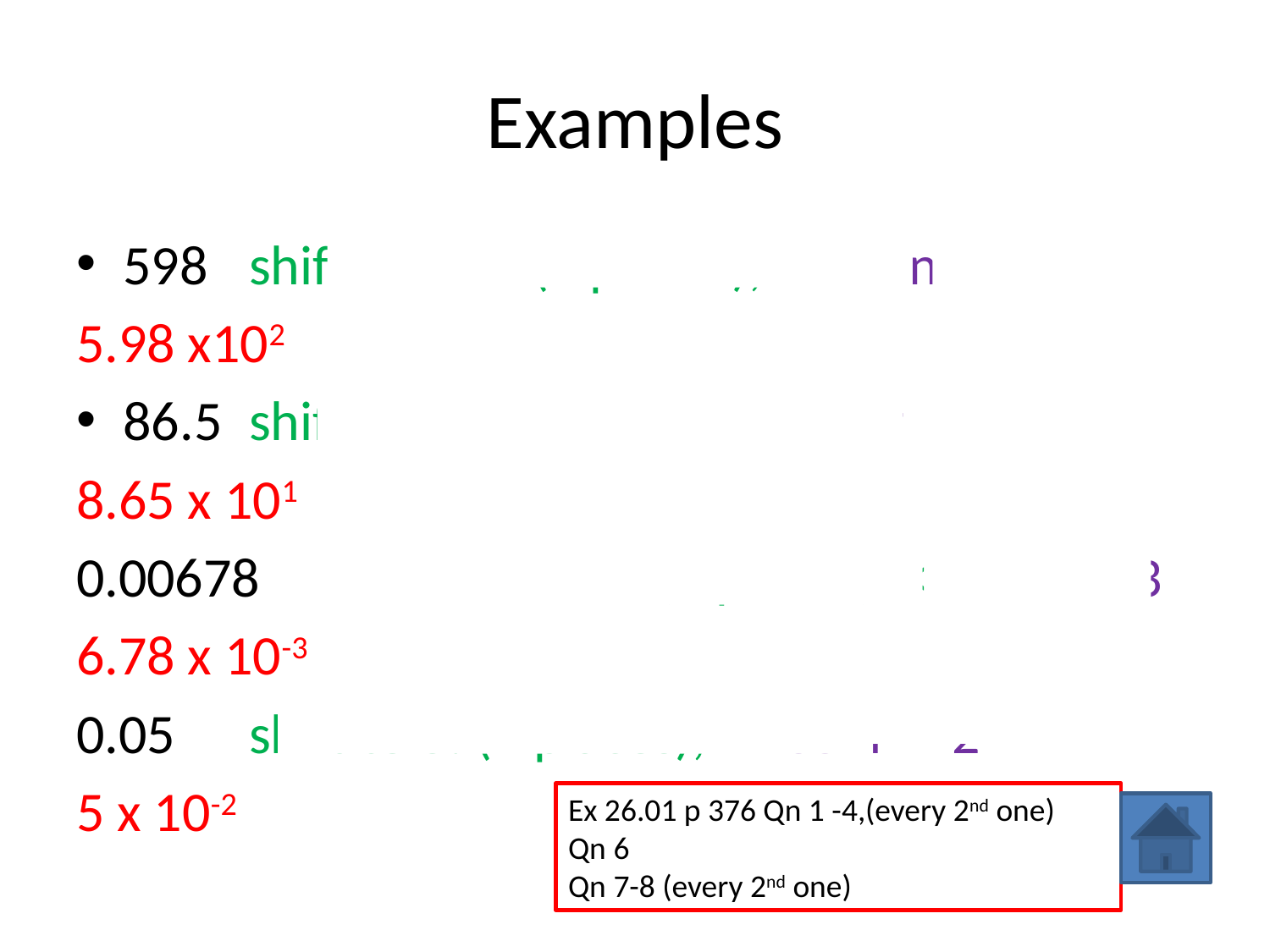

# Examples

598	shift to 5.98 (2 places), >1 so n = 2
5.98 x102
86.5	shift to 8.65 (1 place), >1 so n=1
8.65 x 101
0.00678	shift to 6.78 (3 places), <1 so n = -3
6.78 x 10-3
0.05		shift to 5. (2 places), <1 so n = -2
5 x 10-2

Ex 26.01 p 376 Qn 1 -4,(every 2nd one)
Qn 6
Qn 7-8 (every 2nd one)